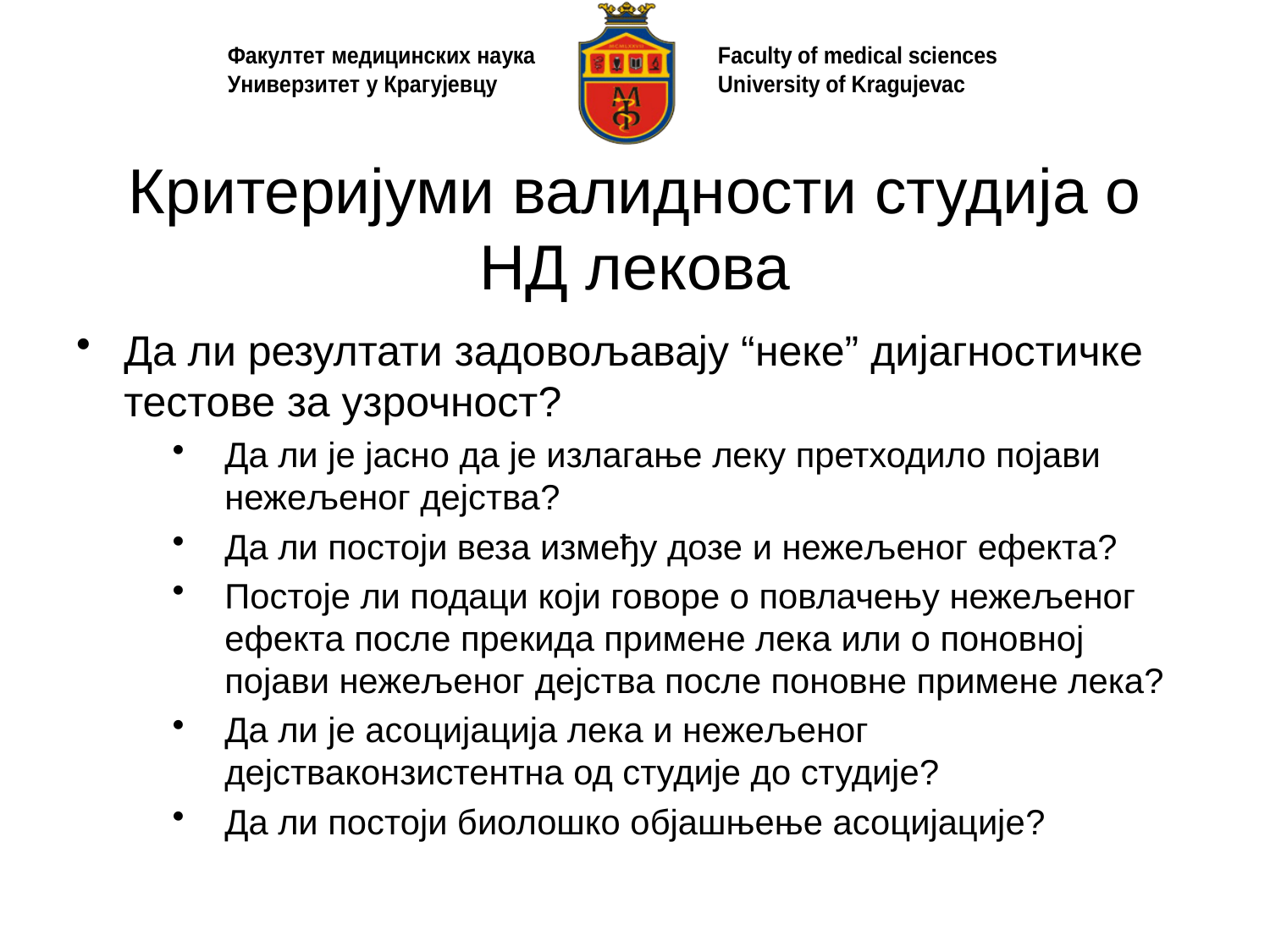

# Критеријуми валидности студија о НД лекова
Да ли резултати задовољавају “неке” дијагностичке тестове за узрочност?
Да ли је јасно да је излагање леку претходило појави нежељеног дејства?
Да ли постоји веза између дозе и нежељеног ефекта?
Постоје ли подаци који говоре о повлачењу нежељеног ефекта после прекида примене лека или о поновној појави нежељеног дејства после поновне примене лека?
Да ли је асоцијација лека и нежељеног дејстваконзистентна од студије до студије?
Да ли постоји биолошко објашњење асоцијације?